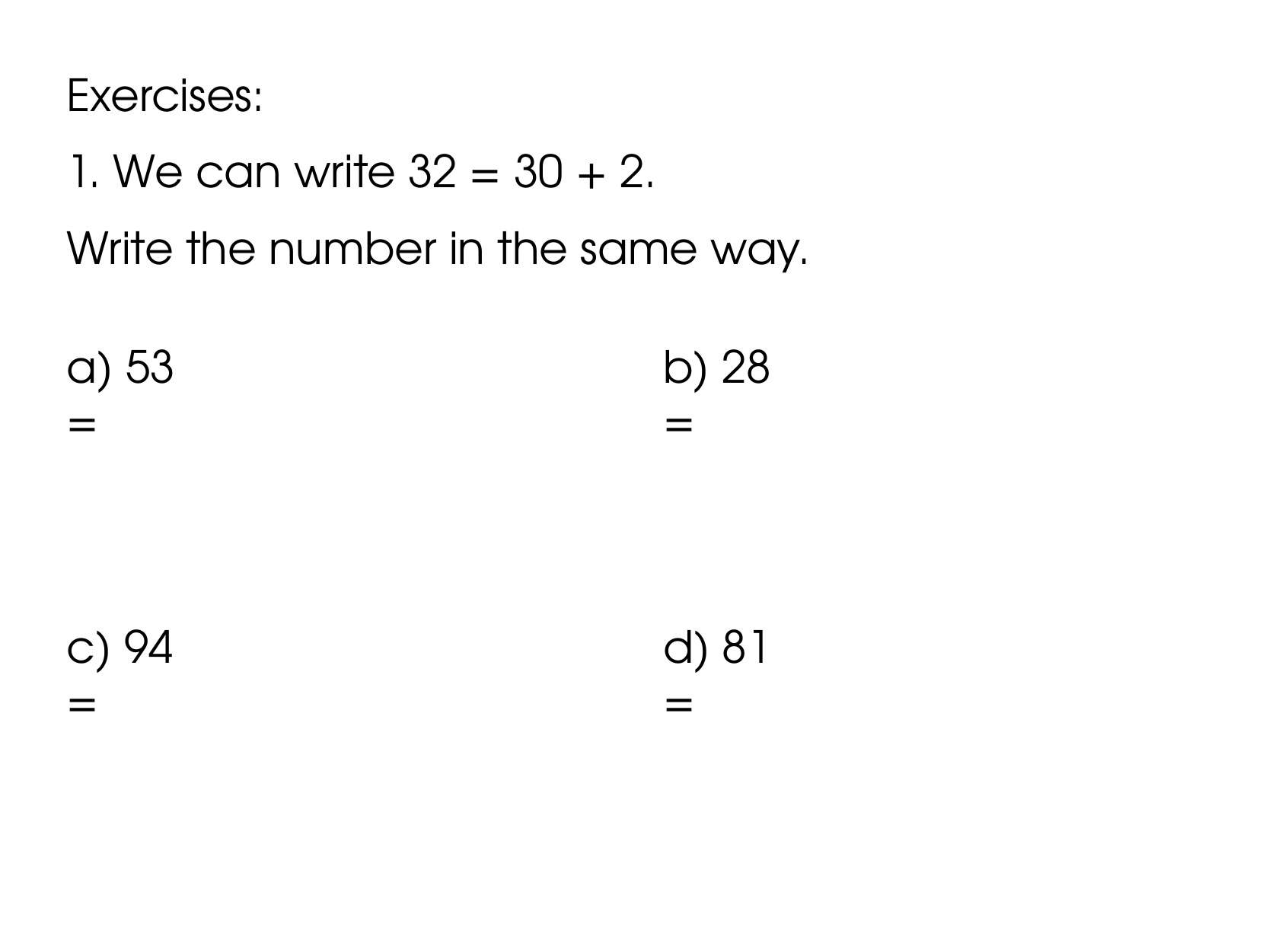

Exercises:
1. We can write 32 = 30 + 2.
Write the number in the same way.
a) 53 =
b) 28 =
c) 94 =
d) 81 =